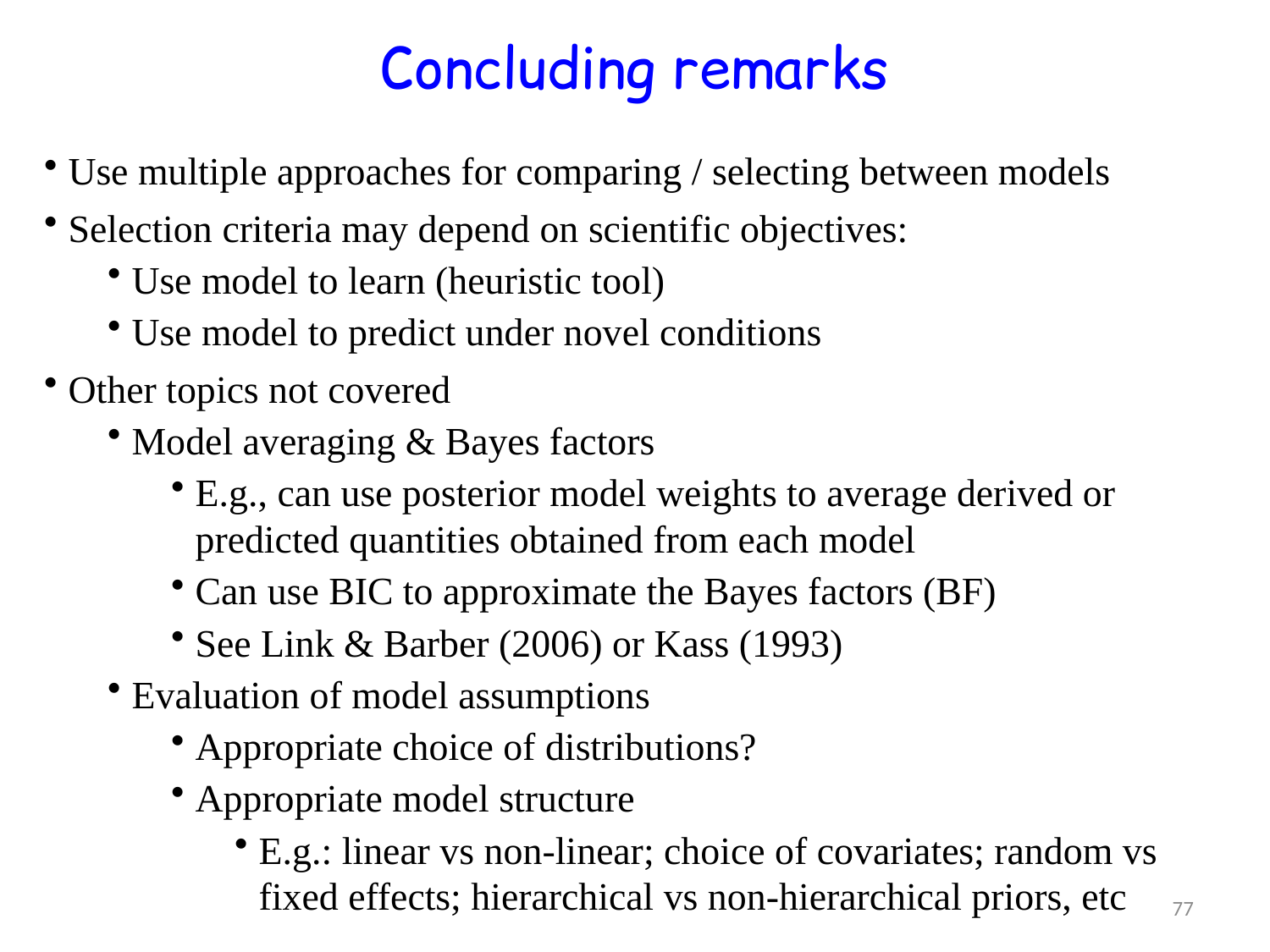

# Concluding remarks
Use multiple approaches for comparing / selecting between models
Selection criteria may depend on scientific objectives:
Use model to learn (heuristic tool)
Use model to predict under novel conditions
Other topics not covered
Model averaging & Bayes factors
E.g., can use posterior model weights to average derived or predicted quantities obtained from each model
Can use BIC to approximate the Bayes factors (BF)
See Link & Barber (2006) or Kass (1993)
Evaluation of model assumptions
Appropriate choice of distributions?
Appropriate model structure
E.g.: linear vs non-linear; choice of covariates; random vs fixed effects; hierarchical vs non-hierarchical priors, etc
77